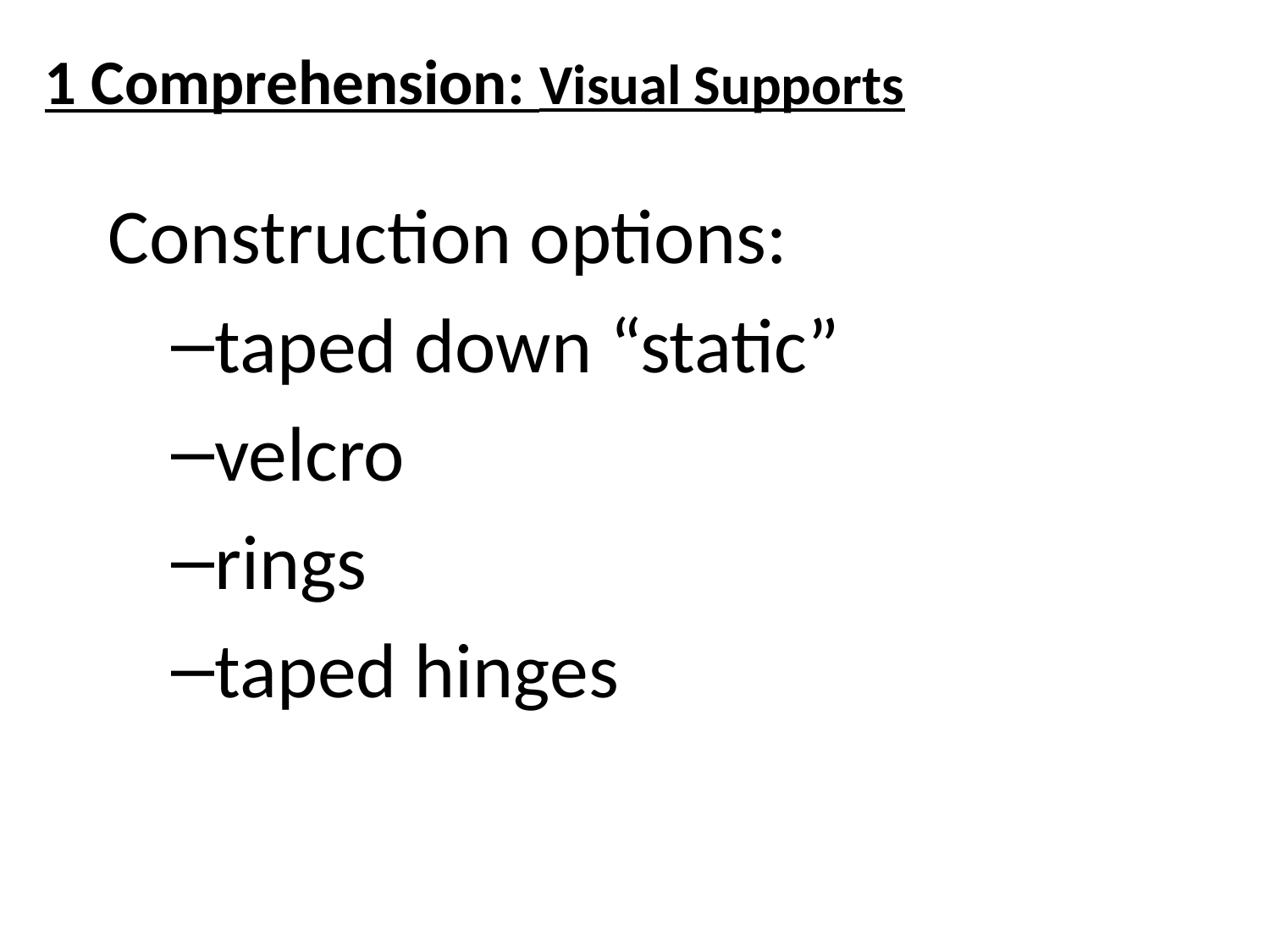

# 1 Comprehension: Visual Supports
Construction options:
taped down “static”
velcro
rings
taped hinges